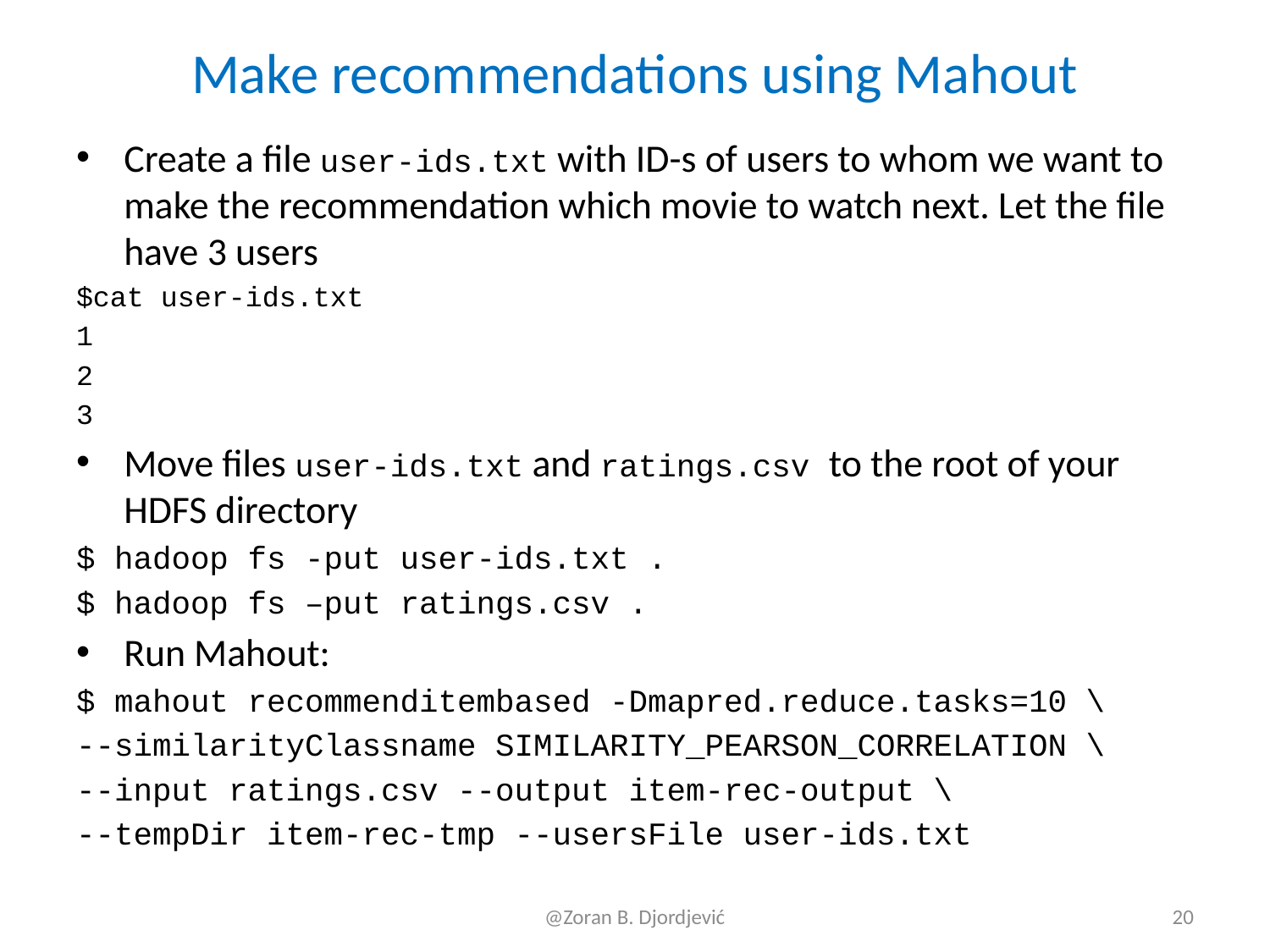

# Make recommendations using Mahout
Create a file user-ids.txt with ID-s of users to whom we want to make the recommendation which movie to watch next. Let the file have 3 users
$cat user-ids.txt
1
2
3
Move files user-ids.txt and ratings.csv to the root of your HDFS directory
$ hadoop fs -put user-ids.txt .
$ hadoop fs –put ratings.csv .
Run Mahout:
$ mahout recommenditembased -Dmapred.reduce.tasks=10 \
--similarityClassname SIMILARITY_PEARSON_CORRELATION \
--input ratings.csv --output item-rec-output \
--tempDir item-rec-tmp --usersFile user-ids.txt
@Zoran B. Djordjević
20